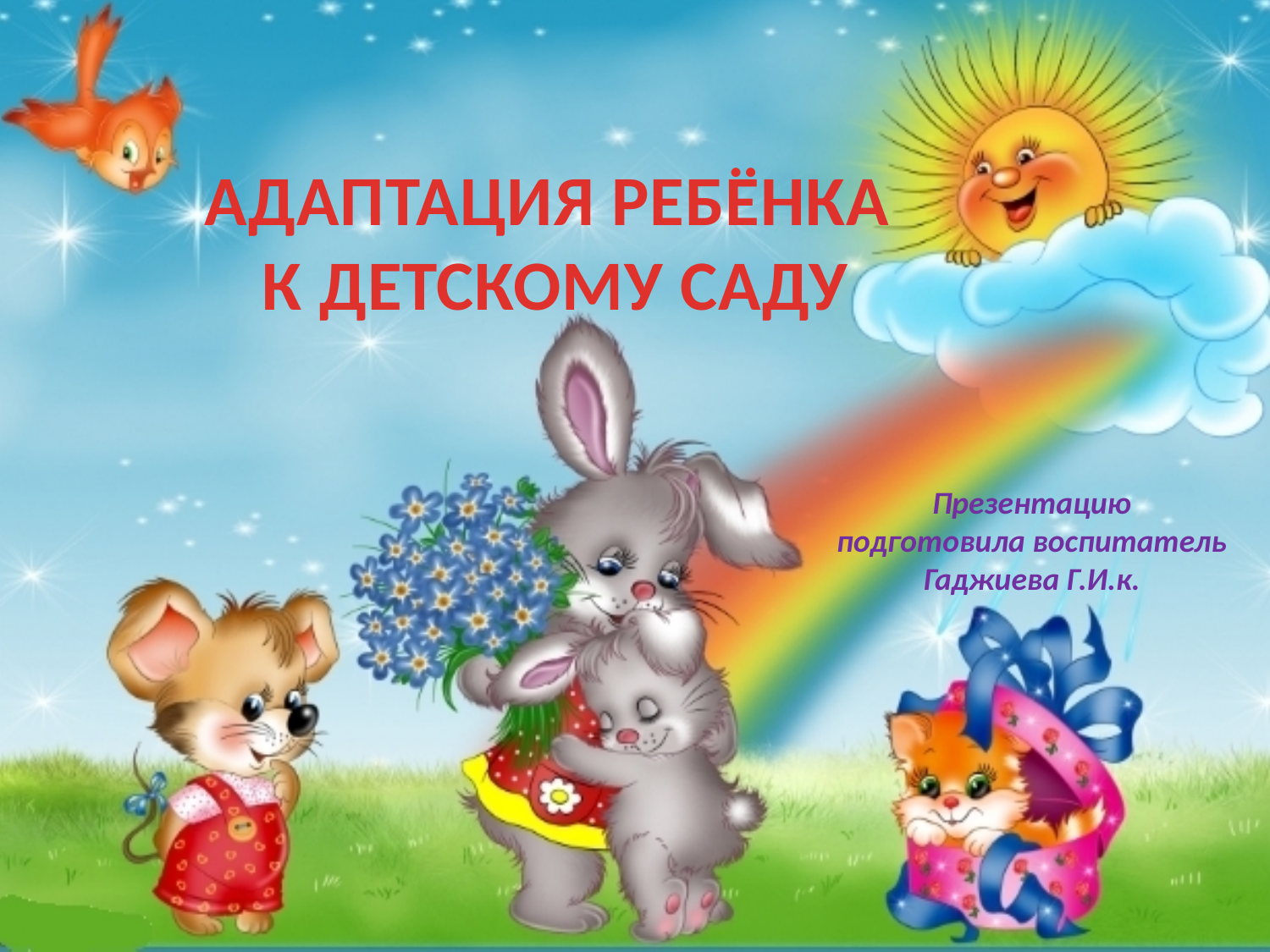

АДАПТАЦИЯ РЕБЁНКА
К ДЕТСКОМУ САДУ
Презентацию подготовила воспитатель Гаджиева Г.И.к.